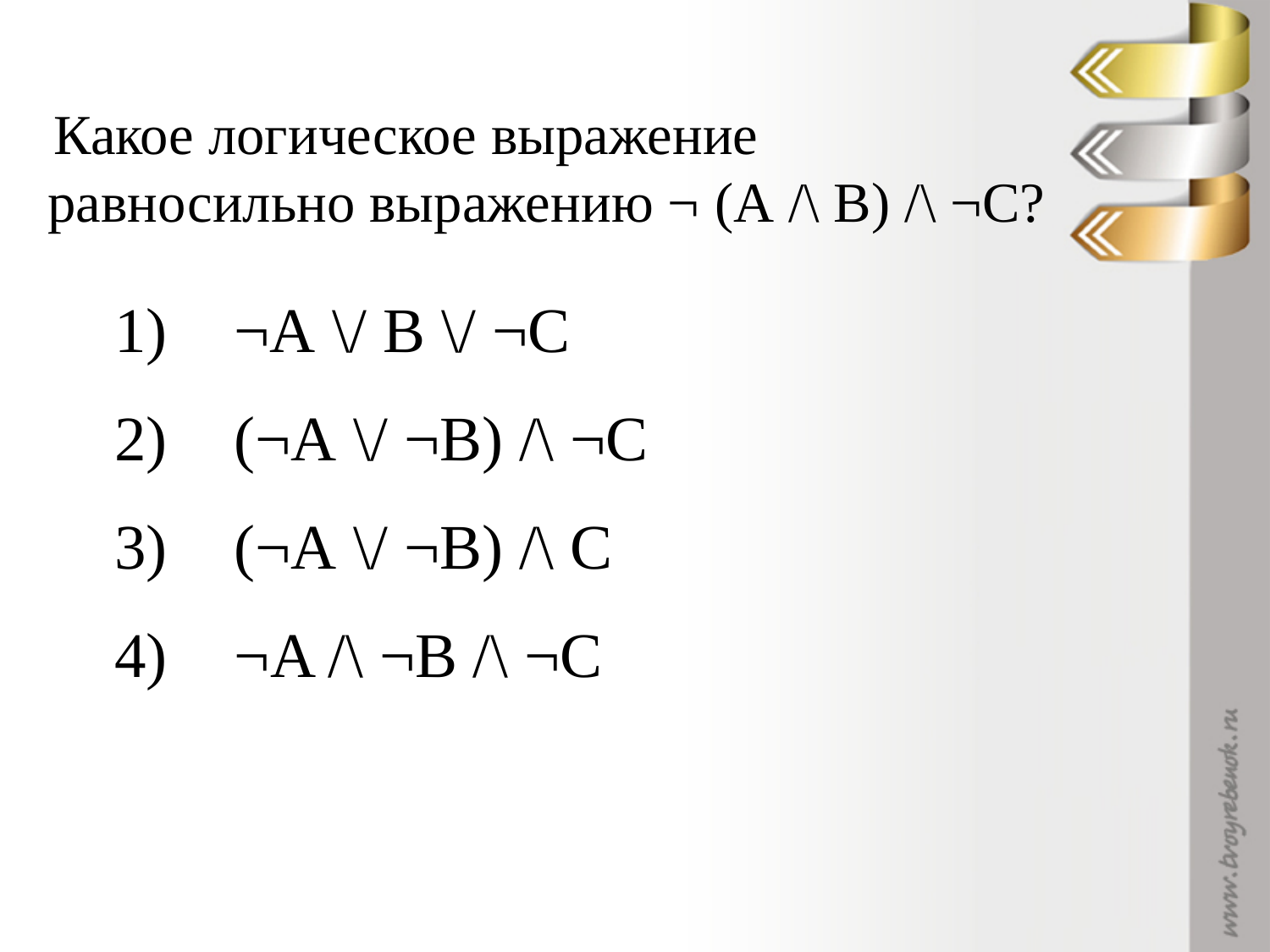

Какое логическое выражение
равносильно выражению ¬ (A /\ B) /\ ¬C?

| 1) | ¬A \/ B \/ ¬C |
| --- | --- |
| 2) | (¬A \/ ¬B) /\ ¬C |
| 3) | (¬A \/ ¬B) /\ C |
| 4) | ¬A /\ ¬B /\ ¬C |